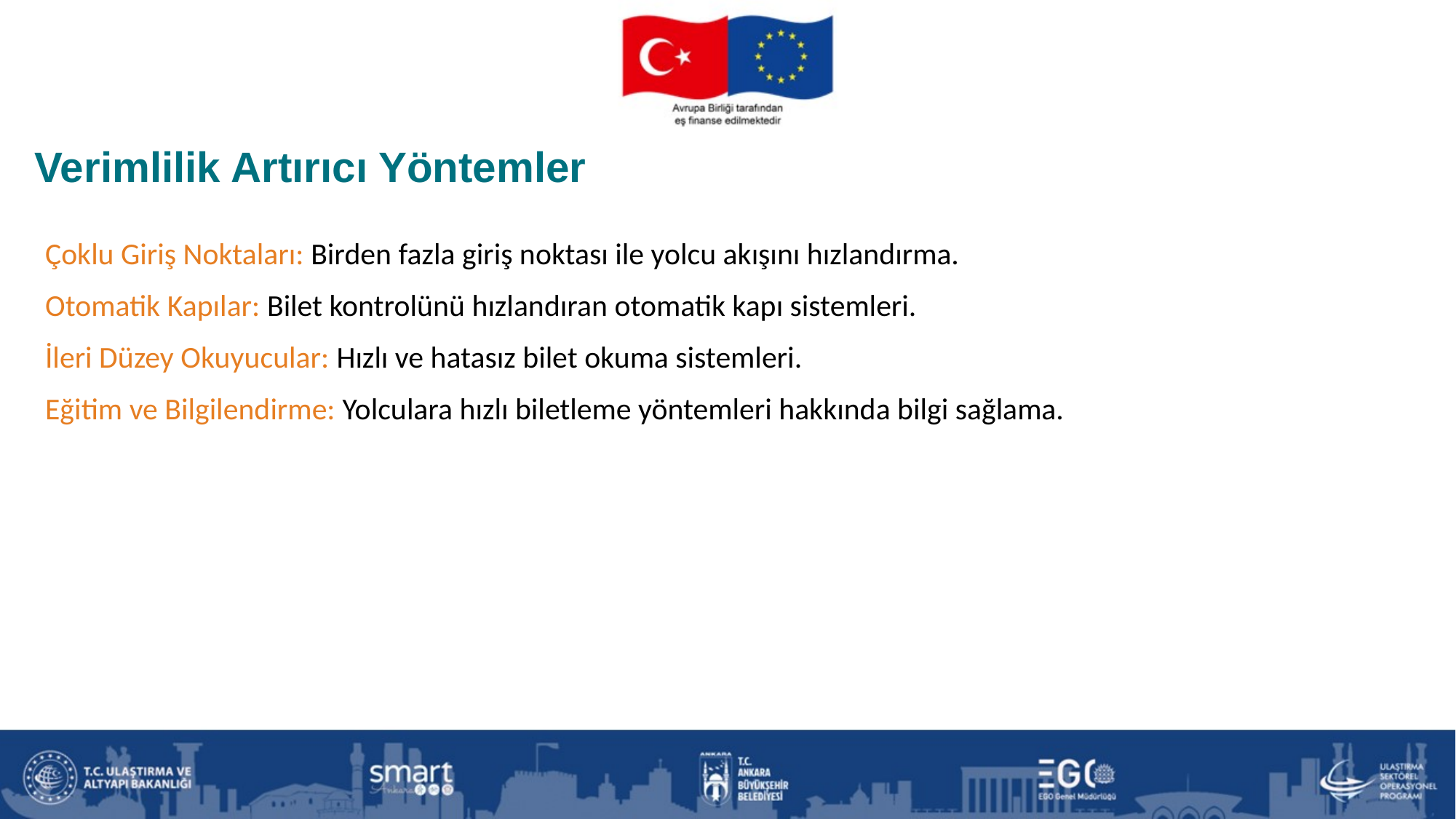

Verimlilik Artırıcı Yöntemler

Çoklu Giriş Noktaları: Birden fazla giriş noktası ile yolcu akışını hızlandırma.
Otomatik Kapılar: Bilet kontrolünü hızlandıran otomatik kapı sistemleri.
İleri Düzey Okuyucular: Hızlı ve hatasız bilet okuma sistemleri.
Eğitim ve Bilgilendirme: Yolculara hızlı biletleme yöntemleri hakkında bilgi sağlama.